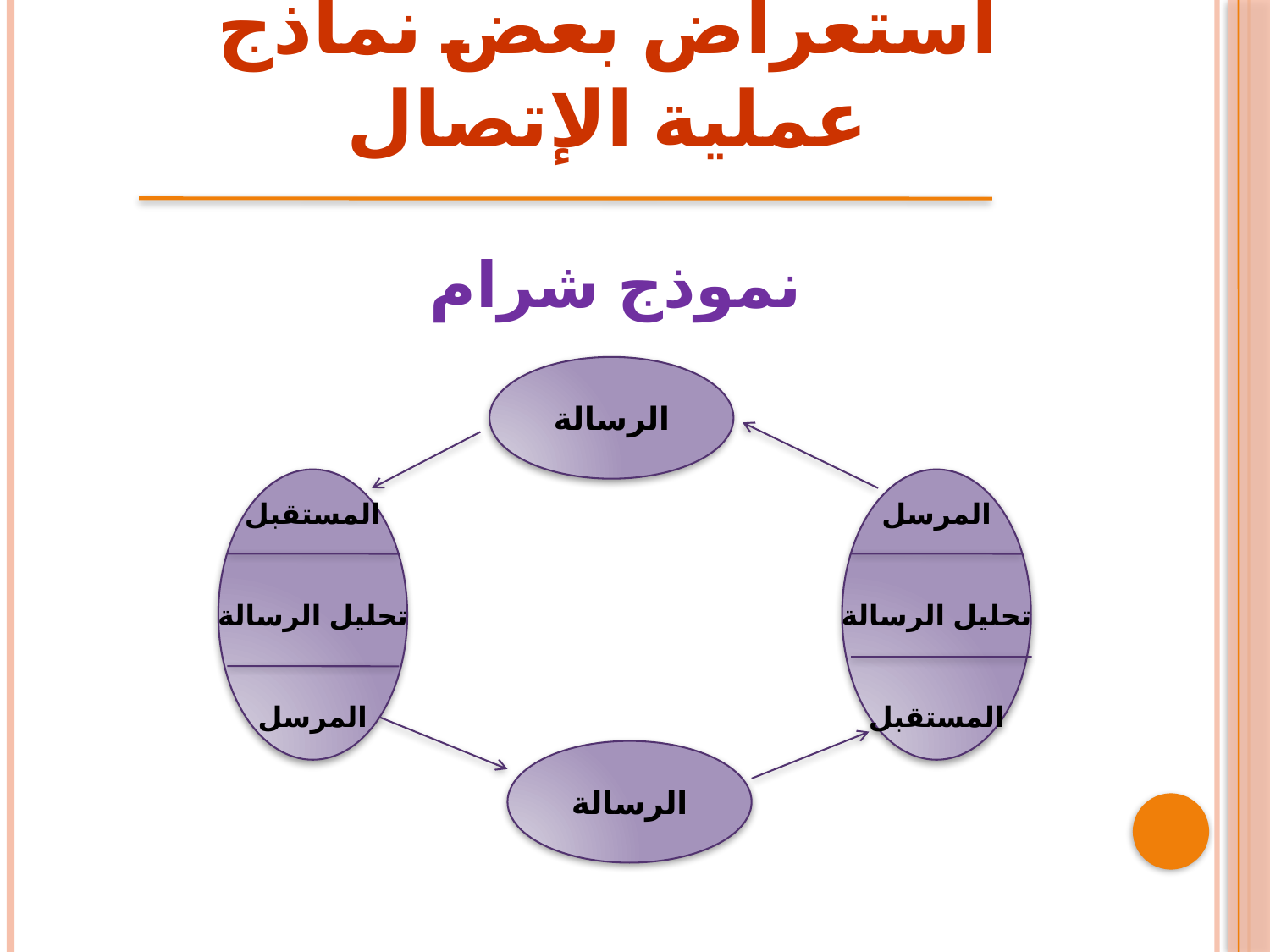

استعراض بعض نماذج عملية الإتصال
نموذج شرام
الرسالة
المستقبل

تحليل الرسالة

المرسل
المرسل

تحليل الرسالة

المستقبل
الرسالة